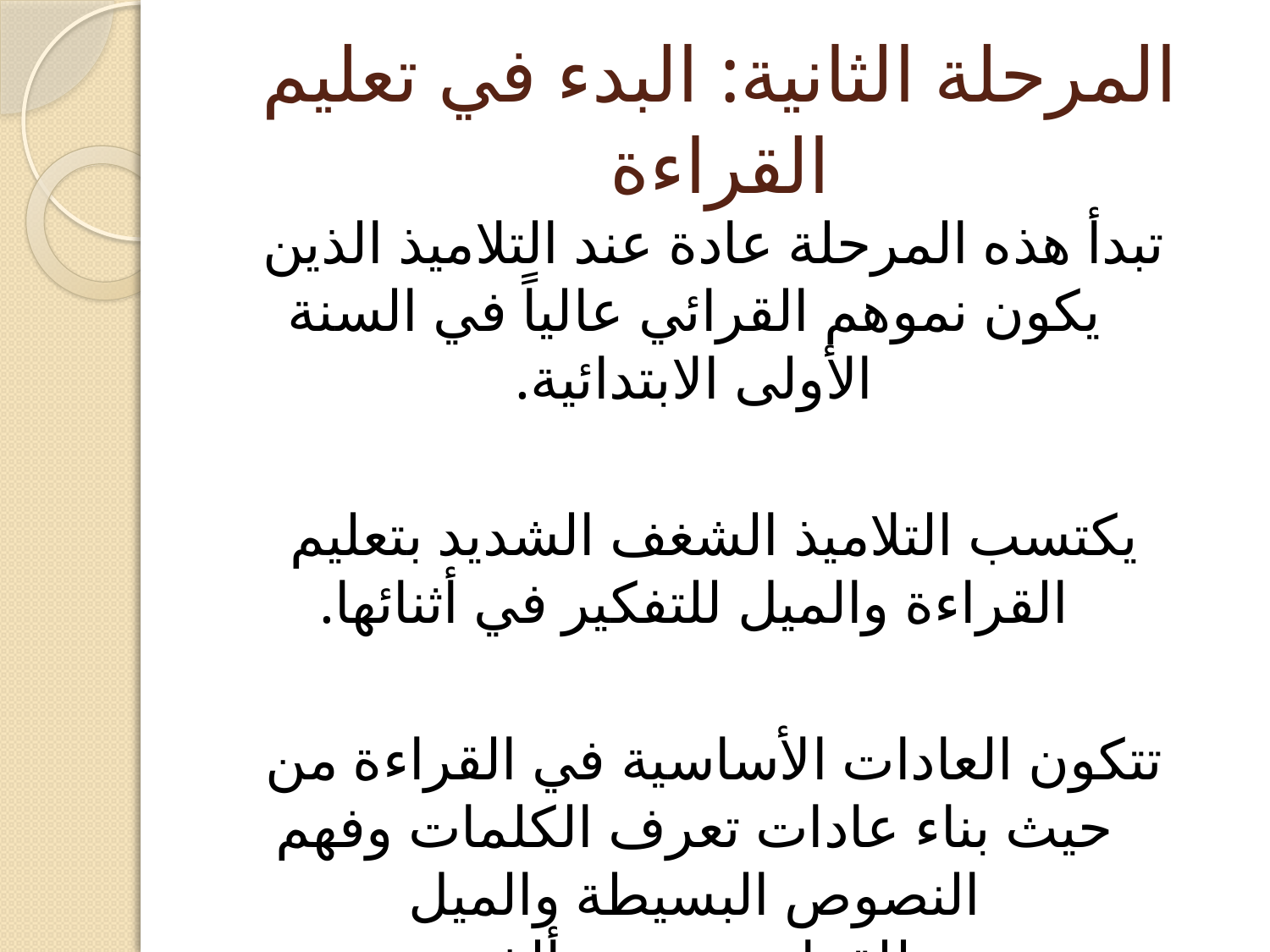

# المرحلة الثانية: البدء في تعليم القراءة
تبدأ هذه المرحلة عادة عند التلاميذ الذين يكون نموهم القرائي عالياً في السنة الأولى الابتدائية.

يكتسب التلاميذ الشغف الشديد بتعليم القراءة والميل للتفكير في أثنائها.

تتكون العادات الأساسية في القراءة من حيث بناء عادات تعرف الكلمات وفهم النصوص البسيطة والميل للقراءة............ألخ.